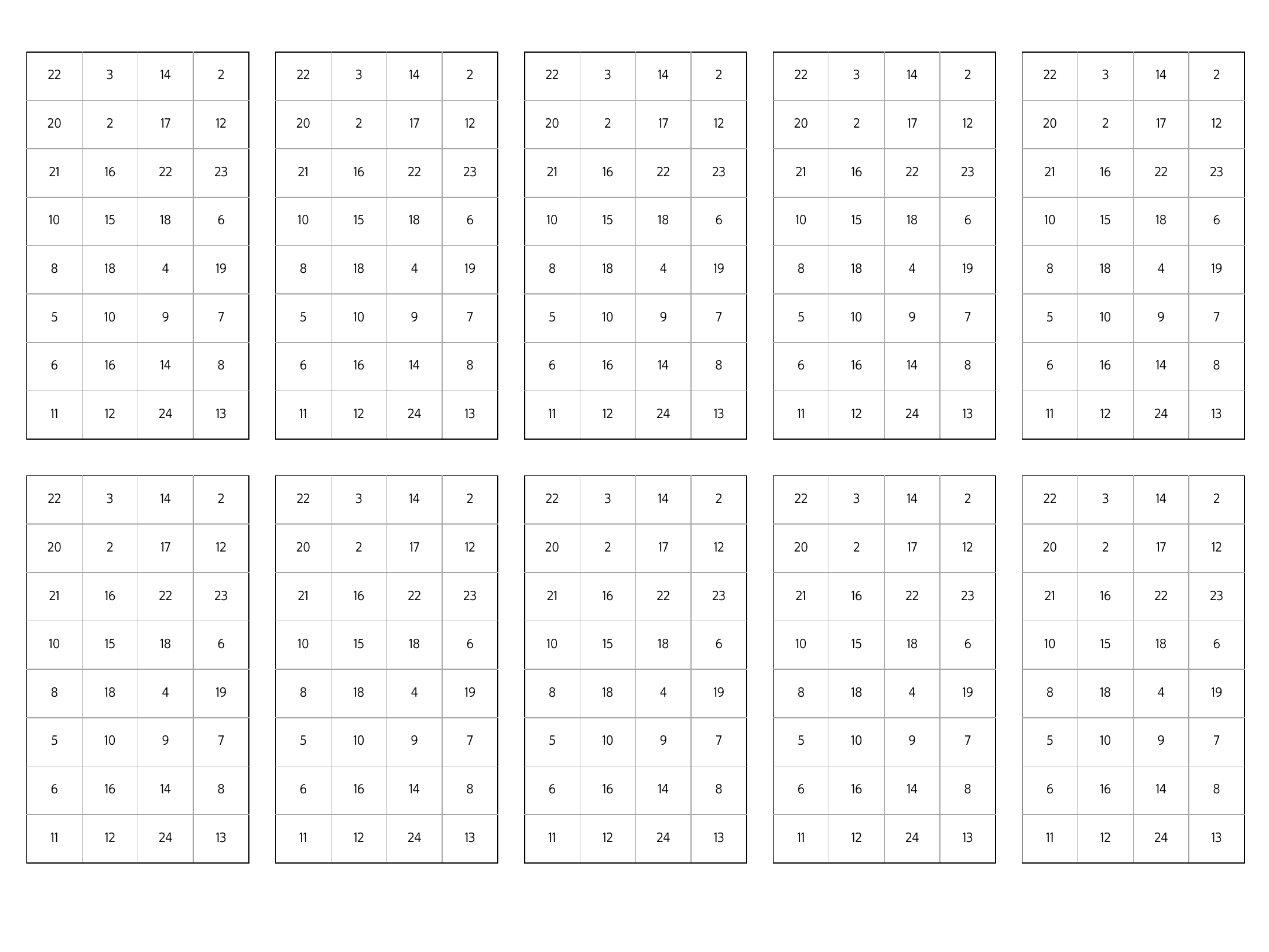

| 22 | 3 | 14 | 2 |
| --- | --- | --- | --- |
| 20 | 2 | 17 | 12 |
| 21 | 16 | 22 | 23 |
| 10 | 15 | 18 | 6 |
| 8 | 18 | 4 | 19 |
| 5 | 10 | 9 | 7 |
| 6 | 16 | 14 | 8 |
| 11 | 12 | 24 | 13 |
| 22 | 3 | 14 | 2 |
| --- | --- | --- | --- |
| 20 | 2 | 17 | 12 |
| 21 | 16 | 22 | 23 |
| 10 | 15 | 18 | 6 |
| 8 | 18 | 4 | 19 |
| 5 | 10 | 9 | 7 |
| 6 | 16 | 14 | 8 |
| 11 | 12 | 24 | 13 |
| 22 | 3 | 14 | 2 |
| --- | --- | --- | --- |
| 20 | 2 | 17 | 12 |
| 21 | 16 | 22 | 23 |
| 10 | 15 | 18 | 6 |
| 8 | 18 | 4 | 19 |
| 5 | 10 | 9 | 7 |
| 6 | 16 | 14 | 8 |
| 11 | 12 | 24 | 13 |
| 22 | 3 | 14 | 2 |
| --- | --- | --- | --- |
| 20 | 2 | 17 | 12 |
| 21 | 16 | 22 | 23 |
| 10 | 15 | 18 | 6 |
| 8 | 18 | 4 | 19 |
| 5 | 10 | 9 | 7 |
| 6 | 16 | 14 | 8 |
| 11 | 12 | 24 | 13 |
| 22 | 3 | 14 | 2 |
| --- | --- | --- | --- |
| 20 | 2 | 17 | 12 |
| 21 | 16 | 22 | 23 |
| 10 | 15 | 18 | 6 |
| 8 | 18 | 4 | 19 |
| 5 | 10 | 9 | 7 |
| 6 | 16 | 14 | 8 |
| 11 | 12 | 24 | 13 |
| 22 | 3 | 14 | 2 |
| --- | --- | --- | --- |
| 20 | 2 | 17 | 12 |
| 21 | 16 | 22 | 23 |
| 10 | 15 | 18 | 6 |
| 8 | 18 | 4 | 19 |
| 5 | 10 | 9 | 7 |
| 6 | 16 | 14 | 8 |
| 11 | 12 | 24 | 13 |
| 22 | 3 | 14 | 2 |
| --- | --- | --- | --- |
| 20 | 2 | 17 | 12 |
| 21 | 16 | 22 | 23 |
| 10 | 15 | 18 | 6 |
| 8 | 18 | 4 | 19 |
| 5 | 10 | 9 | 7 |
| 6 | 16 | 14 | 8 |
| 11 | 12 | 24 | 13 |
| 22 | 3 | 14 | 2 |
| --- | --- | --- | --- |
| 20 | 2 | 17 | 12 |
| 21 | 16 | 22 | 23 |
| 10 | 15 | 18 | 6 |
| 8 | 18 | 4 | 19 |
| 5 | 10 | 9 | 7 |
| 6 | 16 | 14 | 8 |
| 11 | 12 | 24 | 13 |
| 22 | 3 | 14 | 2 |
| --- | --- | --- | --- |
| 20 | 2 | 17 | 12 |
| 21 | 16 | 22 | 23 |
| 10 | 15 | 18 | 6 |
| 8 | 18 | 4 | 19 |
| 5 | 10 | 9 | 7 |
| 6 | 16 | 14 | 8 |
| 11 | 12 | 24 | 13 |
| 22 | 3 | 14 | 2 |
| --- | --- | --- | --- |
| 20 | 2 | 17 | 12 |
| 21 | 16 | 22 | 23 |
| 10 | 15 | 18 | 6 |
| 8 | 18 | 4 | 19 |
| 5 | 10 | 9 | 7 |
| 6 | 16 | 14 | 8 |
| 11 | 12 | 24 | 13 |